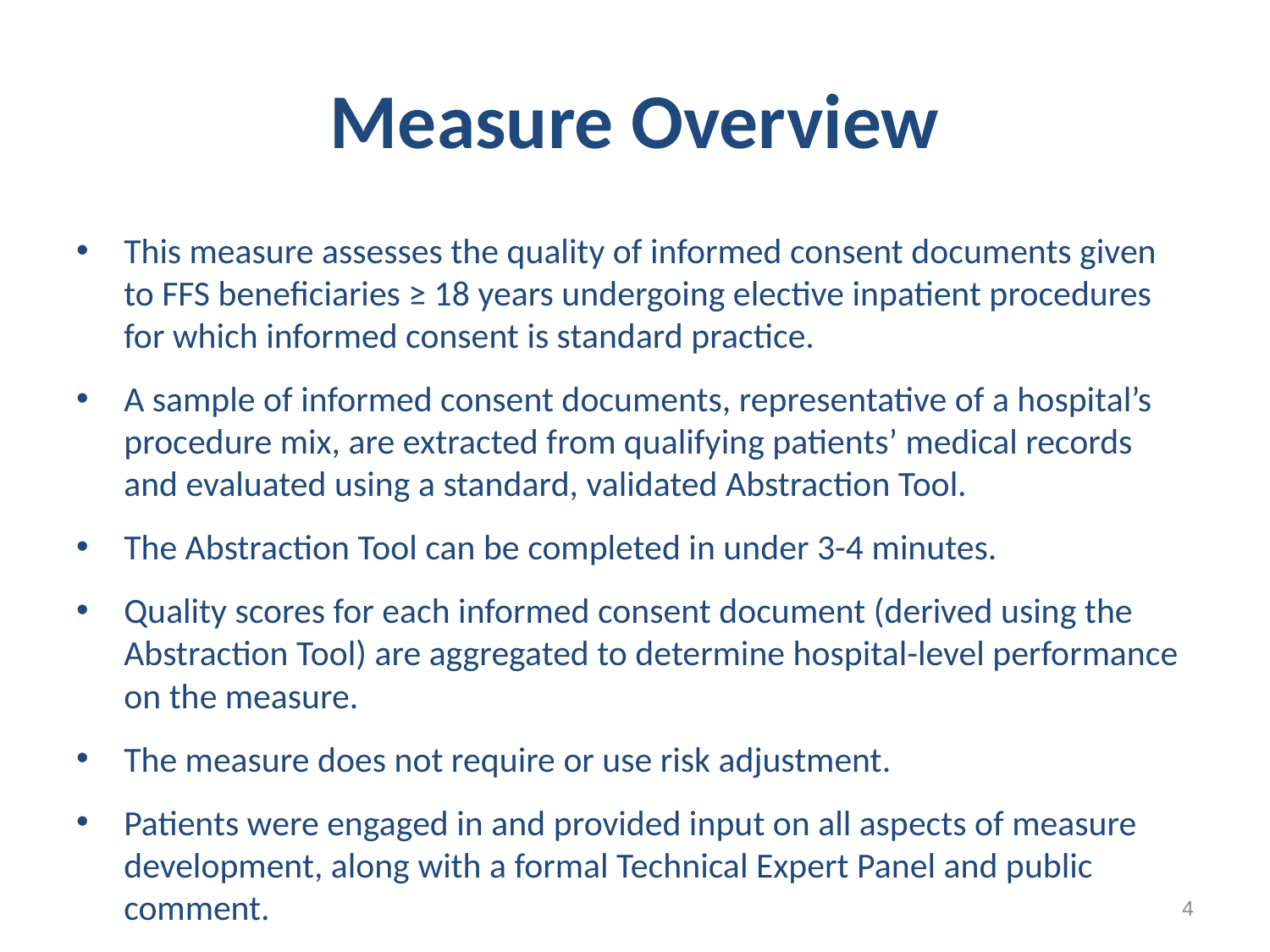

# Measure Overview
This measure assesses the quality of informed consent documents given to FFS beneficiaries ≥ 18 years undergoing elective inpatient procedures for which informed consent is standard practice.
A sample of informed consent documents, representative of a hospital’s procedure mix, are extracted from qualifying patients’ medical records and evaluated using a standard, validated Abstraction Tool.
The Abstraction Tool can be completed in under 3-4 minutes.
Quality scores for each informed consent document (derived using the Abstraction Tool) are aggregated to determine hospital-level performance on the measure.
The measure does not require or use risk adjustment.
Patients were engaged in and provided input on all aspects of measure development, along with a formal Technical Expert Panel and public comment.
4